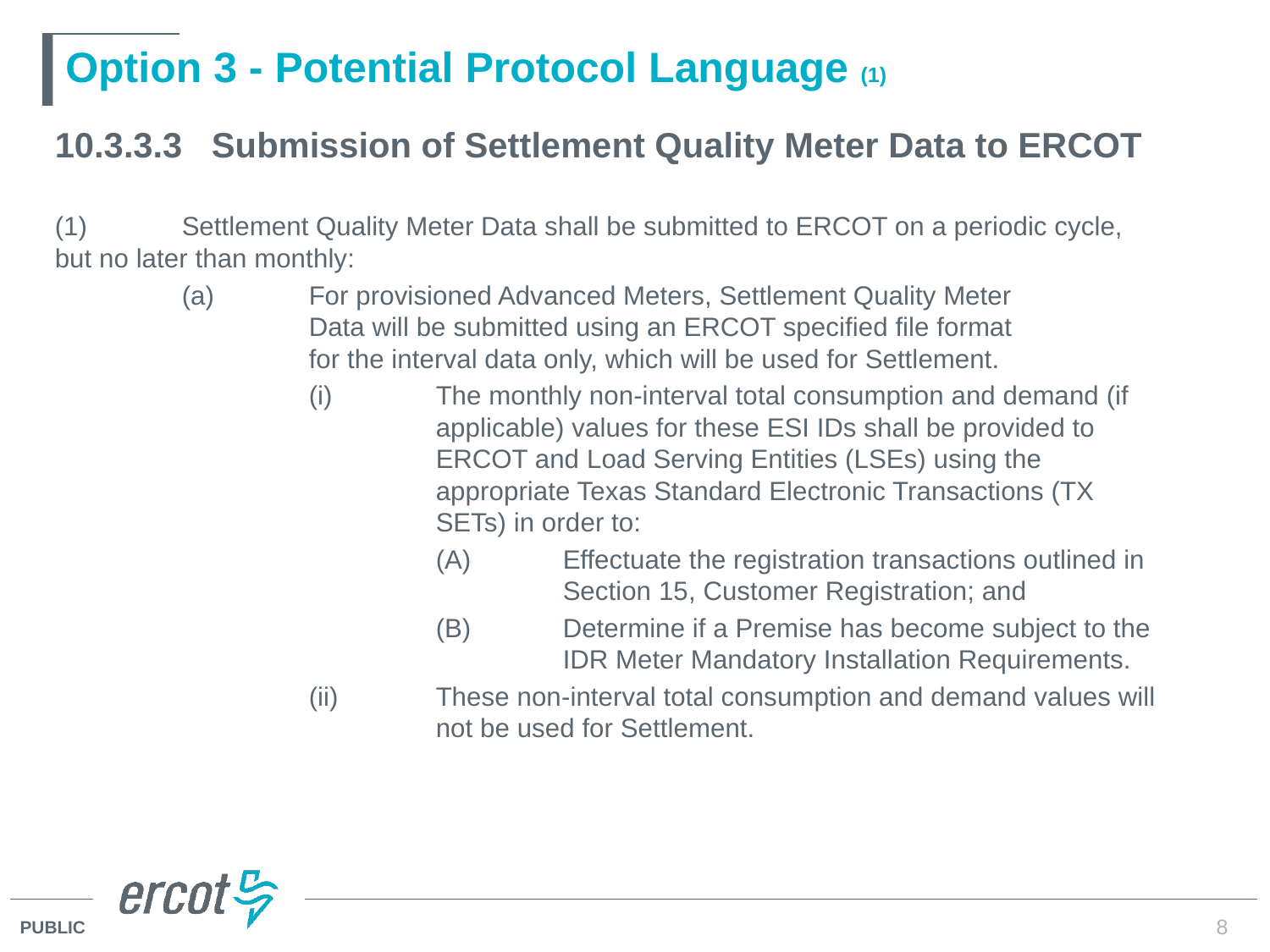

# Option 3 - Potential Protocol Language (1)
10.3.3.3   Submission of Settlement Quality Meter Data to ERCOT

(1)	Settlement Quality Meter Data shall be submitted to ERCOT on a periodic cycle, 	but no later than monthly:
	(a) 	For provisioned Advanced Meters, Settlement Quality Meter 				Data will be submitted using an ERCOT specified file format 				for the interval data only, which will be used for Settlement.
		(i)	The monthly non-interval total consumption and demand (if 				applicable) values for these ESI IDs shall be provided to 				ERCOT and Load Serving Entities (LSEs) using the 					appropriate Texas Standard Electronic Transactions (TX 				SETs) in order to:
			(A)	Effectuate the registration transactions outlined in 					Section 15, Customer Registration; and
			(B)	Determine if a Premise has become subject to the 					IDR Meter Mandatory Installation Requirements.
		(ii)	These non-interval total consumption and demand values will 				not be used for Settlement.

8